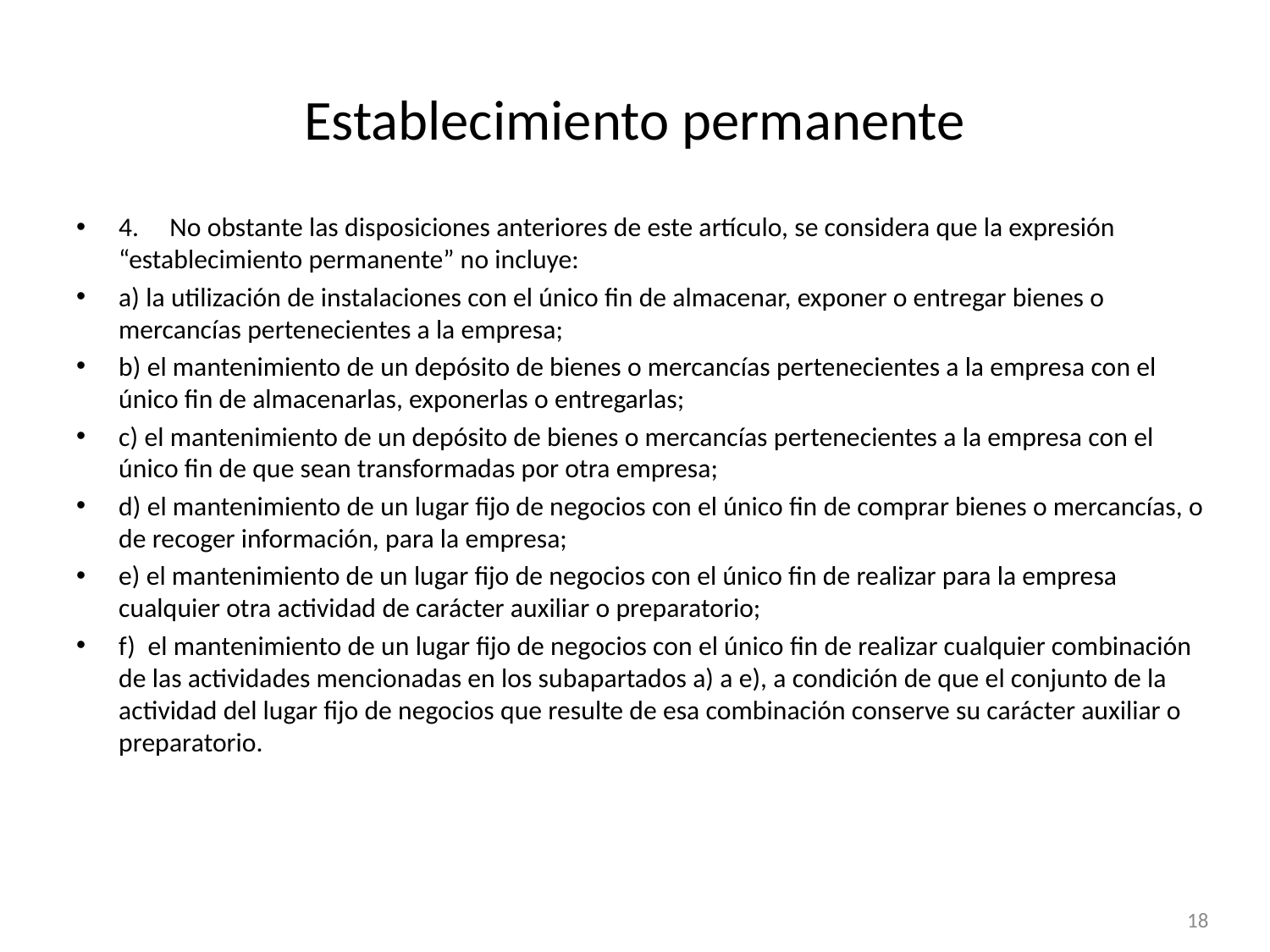

# Establecimiento permanente

4.     No obstante las disposiciones anteriores de este artículo, se considera que la expresión “establecimiento permanente” no incluye:
a) la utilización de instalaciones con el único fin de almacenar, exponer o entregar bienes o mercancías pertenecientes a la empresa;
b) el mantenimiento de un depósito de bienes o mercancías pertenecientes a la empresa con el único fin de almacenarlas, exponerlas o entregarlas;
c) el mantenimiento de un depósito de bienes o mercancías pertenecientes a la empresa con el único fin de que sean transformadas por otra empresa;
d) el mantenimiento de un lugar fijo de negocios con el único fin de comprar bienes o mercancías, o de recoger información, para la empresa;
e) el mantenimiento de un lugar fijo de negocios con el único fin de realizar para la empresa cualquier otra actividad de carácter auxiliar o preparatorio;
f)  el mantenimiento de un lugar fijo de negocios con el único fin de realizar cualquier combinación de las actividades mencionadas en los subapartados a) a e), a condición de que el conjunto de la actividad del lugar fijo de negocios que resulte de esa combinación conserve su carácter auxiliar o preparatorio.

18